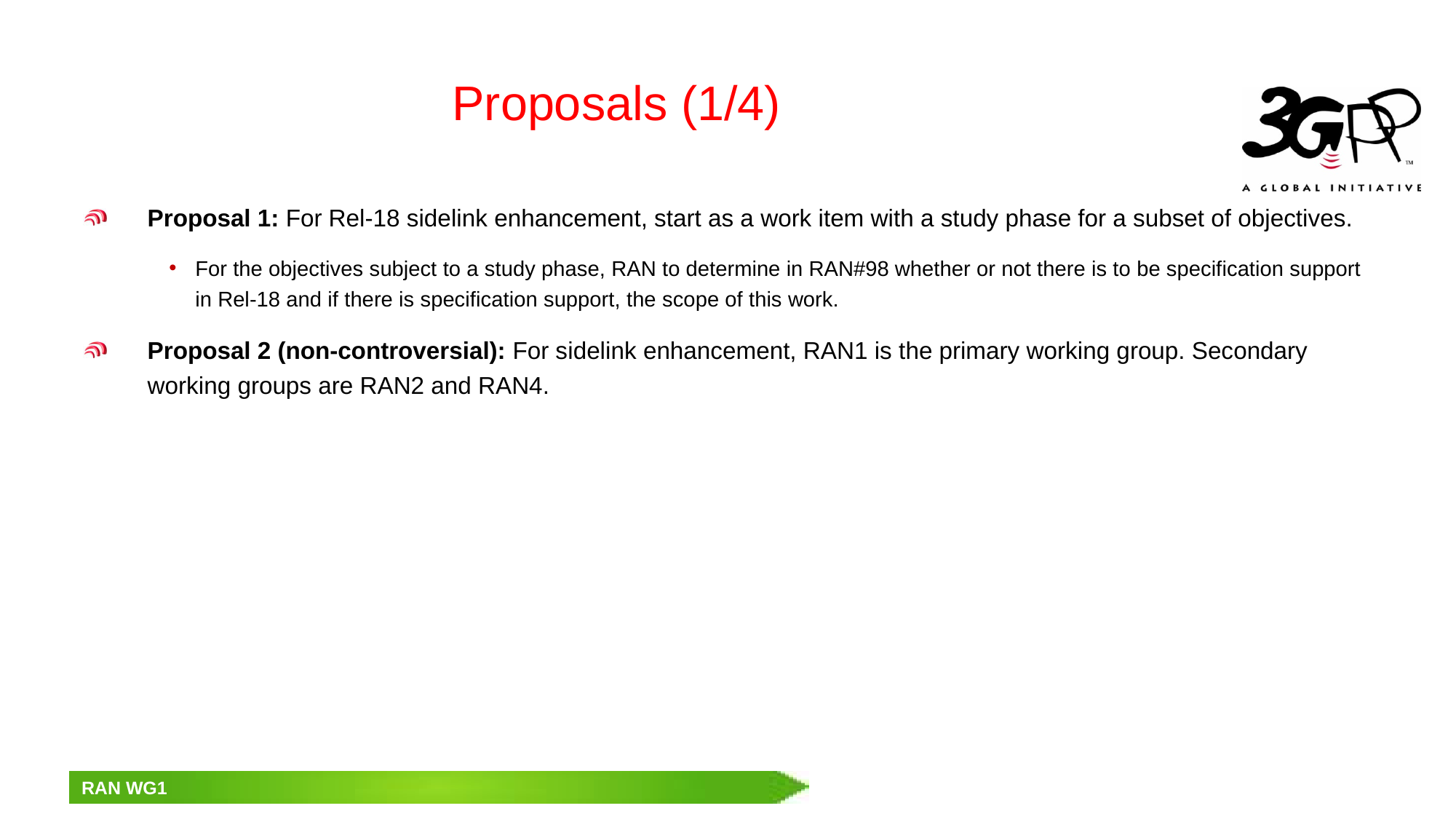

# Proposals (1/4)
Proposal 1: For Rel-18 sidelink enhancement, start as a work item with a study phase for a subset of objectives.
For the objectives subject to a study phase, RAN to determine in RAN#98 whether or not there is to be specification support in Rel-18 and if there is specification support, the scope of this work.
Proposal 2 (non-controversial): For sidelink enhancement, RAN1 is the primary working group. Secondary working groups are RAN2 and RAN4.